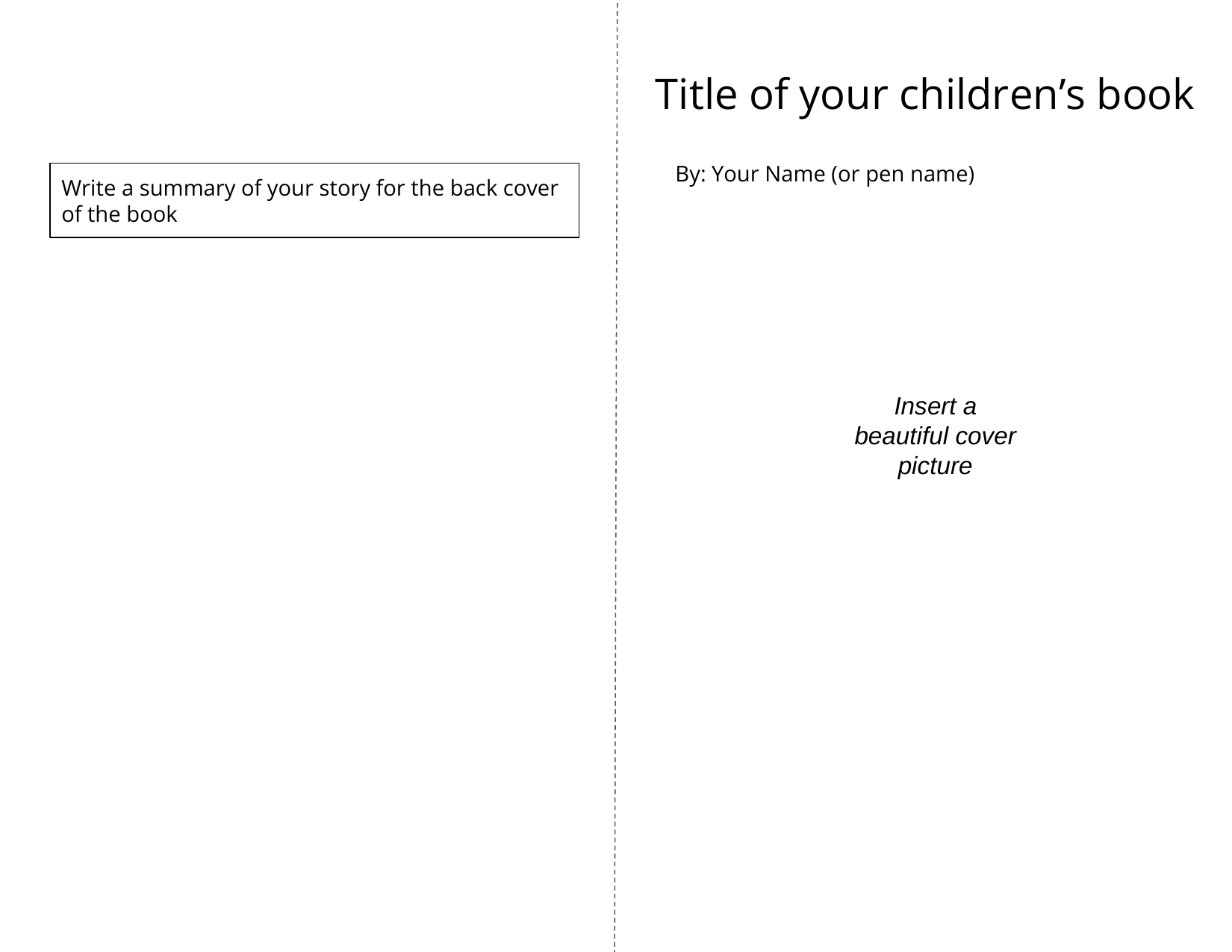

Title of your children’s book
By: Your Name (or pen name)
Write a summary of your story for the back cover of the book
Insert a beautiful cover picture